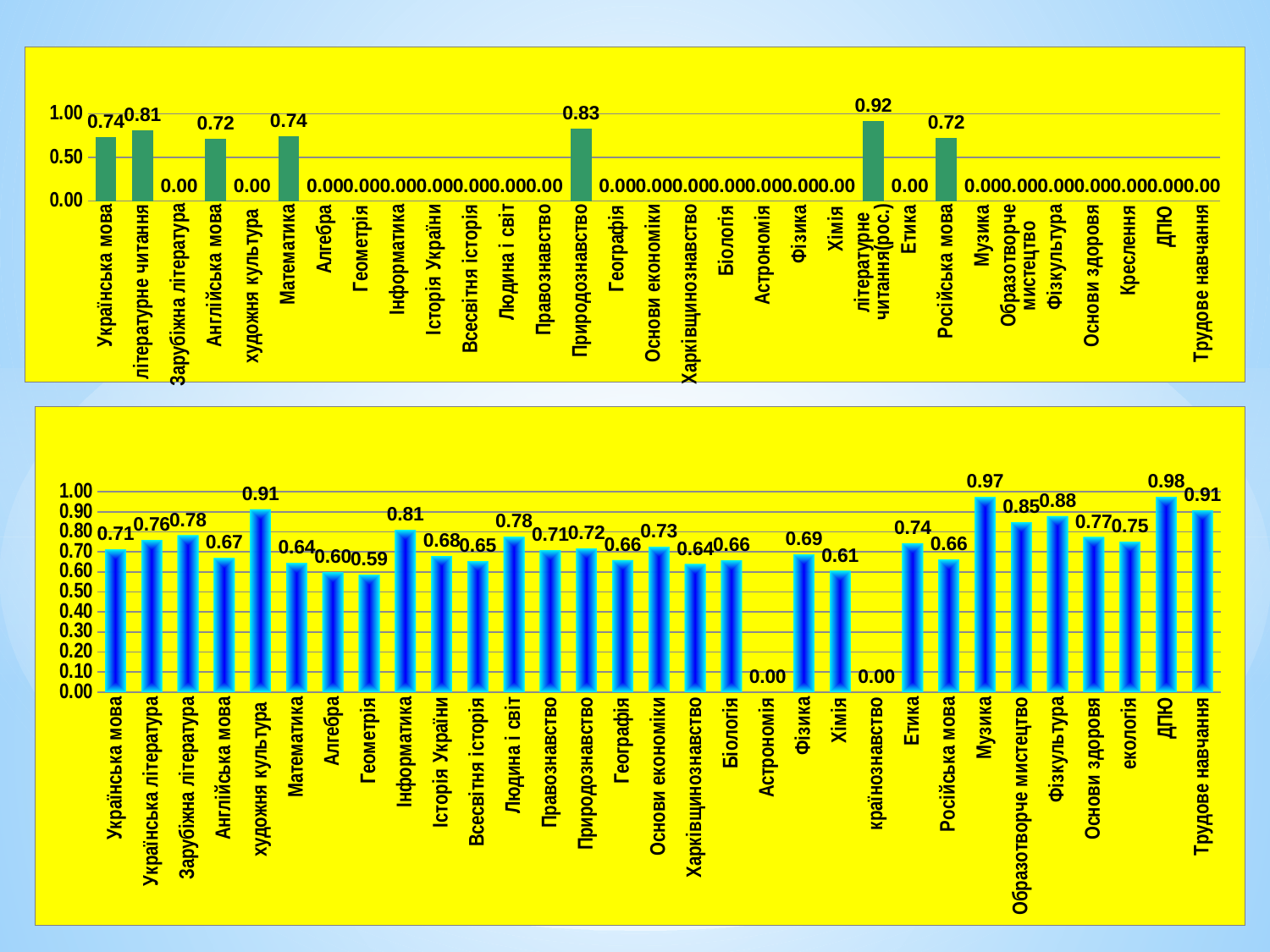

### Chart: РНУ по предметах

| Category |  |
|---|---|
| Українська мова | 0.736111111111111 |
| літературне читання | 0.8083333333333332 |
| Зарубіжна література | 0.0 |
| Англійська мова | 0.7180555555555562 |
| художня культура  | 0.0 |
| Математика | 0.7444444444444451 |
| Алгебра | 0.0 |
| Геометрія | 0.0 |
| Інформатика | 0.0 |
| Історія України | 0.0 |
| Всесвітня історія | 0.0 |
| Людина і світ | 0.0 |
| Правознавство | 0.0 |
| Природознавство | 0.8277777777777778 |
| Географія | 0.0 |
| Основи економіки | 0.0 |
| Харківщинознавство | 0.0 |
| Біологія | 0.0 |
| Астрономія | 0.0 |
| Фізика | 0.0 |
| Хімія | 0.0 |
| літературне читання(рос.) | 0.9166666666666665 |
| Етика | 0.0 |
| Російська мова | 0.7236111111111116 |
| Музика | 0.0 |
| Образотворче мистецтво | 0.0 |
| Фізкультура | 0.0 |
| Основи здоровя | 0.0 |
| Креслення | 0.0 |
| ДПЮ | 0.0 |
| Трудове навчання | 0.0 |

### Chart: РНУ по предметах

| Category |  |
|---|---|
| Українська мова | 0.7119721177944868 |
| Українська література | 0.7599232456140358 |
| Зарубіжна література | 0.7827145989974935 |
| Англійська мова | 0.6692167919799492 |
| художня культура  | 0.9125 |
| Математика | 0.6438596491228077 |
| Алгебра | 0.5974934210526309 |
| Геометрія | 0.5864649122807015 |
| Інформатика | 0.8095441729323305 |
| Історія України | 0.6796741854636597 |
| Всесвітня історія | 0.6534298245614045 |
| Людина і світ | 0.7750000000000008 |
| Правознавство | 0.7083333333333337 |
| Природознавство | 0.7166666666666667 |
| Географія | 0.6589473684210526 |
| Основи економіки | 0.7250000000000005 |
| Харківщинознавство | 0.6387500000000007 |
| Біологія | 0.6584429824561406 |
| Астрономія | 0.0 |
| Фізика | 0.6869978070175444 |
| Хімія | 0.6051929824561406 |
| країнознавство | 0.0 |
| Етика | 0.7430555555555562 |
| Російська мова | 0.6622719298245616 |
| Музика | 0.9733918128654983 |
| Образотворче мистецтво | 0.8482916666666672 |
| Фізкультура | 0.8781652748471976 |
| Основи здоровя | 0.7738618421052637 |
| екологія | 0.7500000000000006 |
| ДПЮ | 0.9750000000000005 |
| Трудове навчання | 0.9076069434951016 |